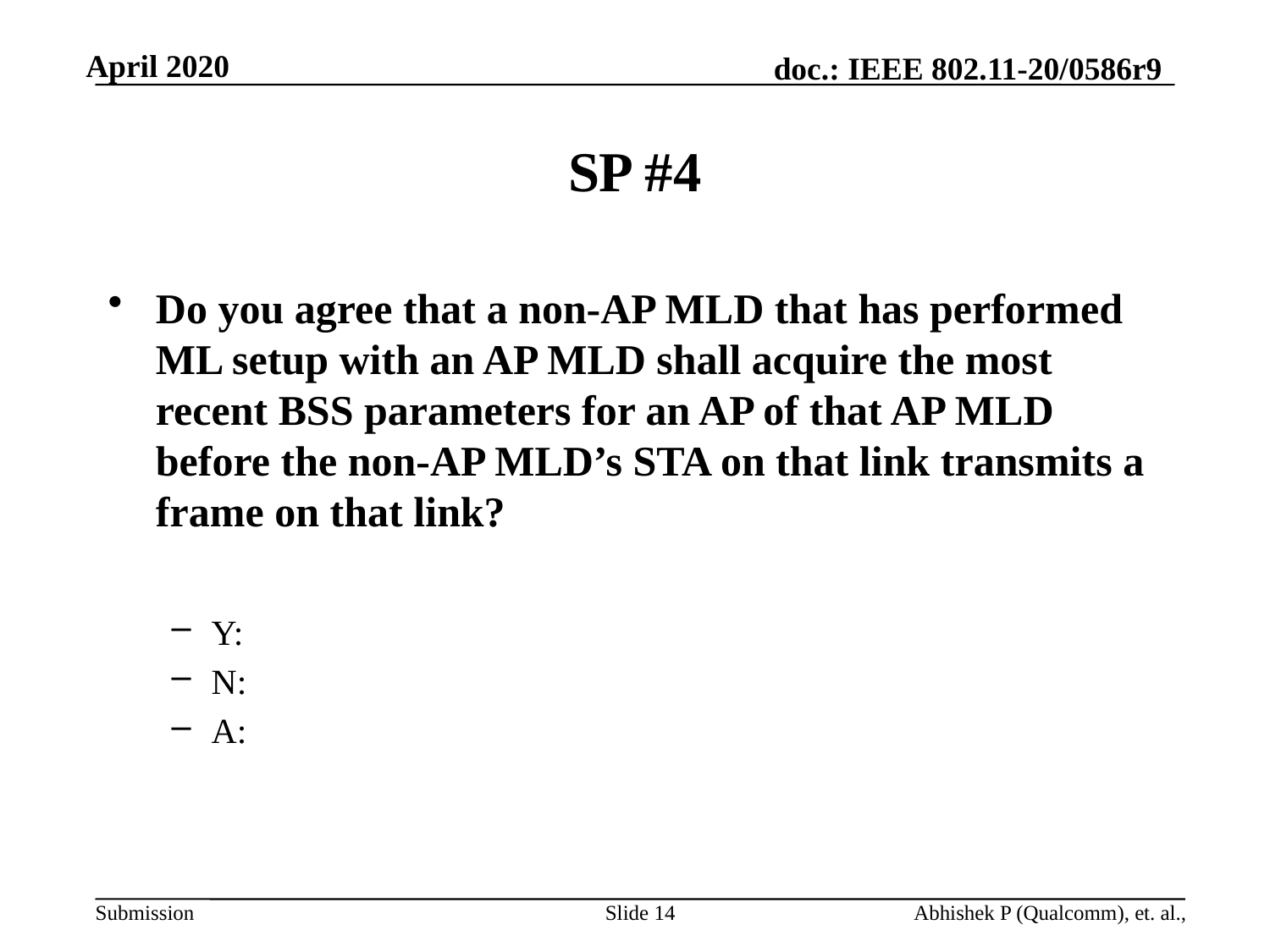

# SP #4
Do you agree that a non-AP MLD that has performed ML setup with an AP MLD shall acquire the most recent BSS parameters for an AP of that AP MLD before the non-AP MLD’s STA on that link transmits a frame on that link?

Y:
N:
A:

Slide 14
Abhishek P (Qualcomm), et. al.,